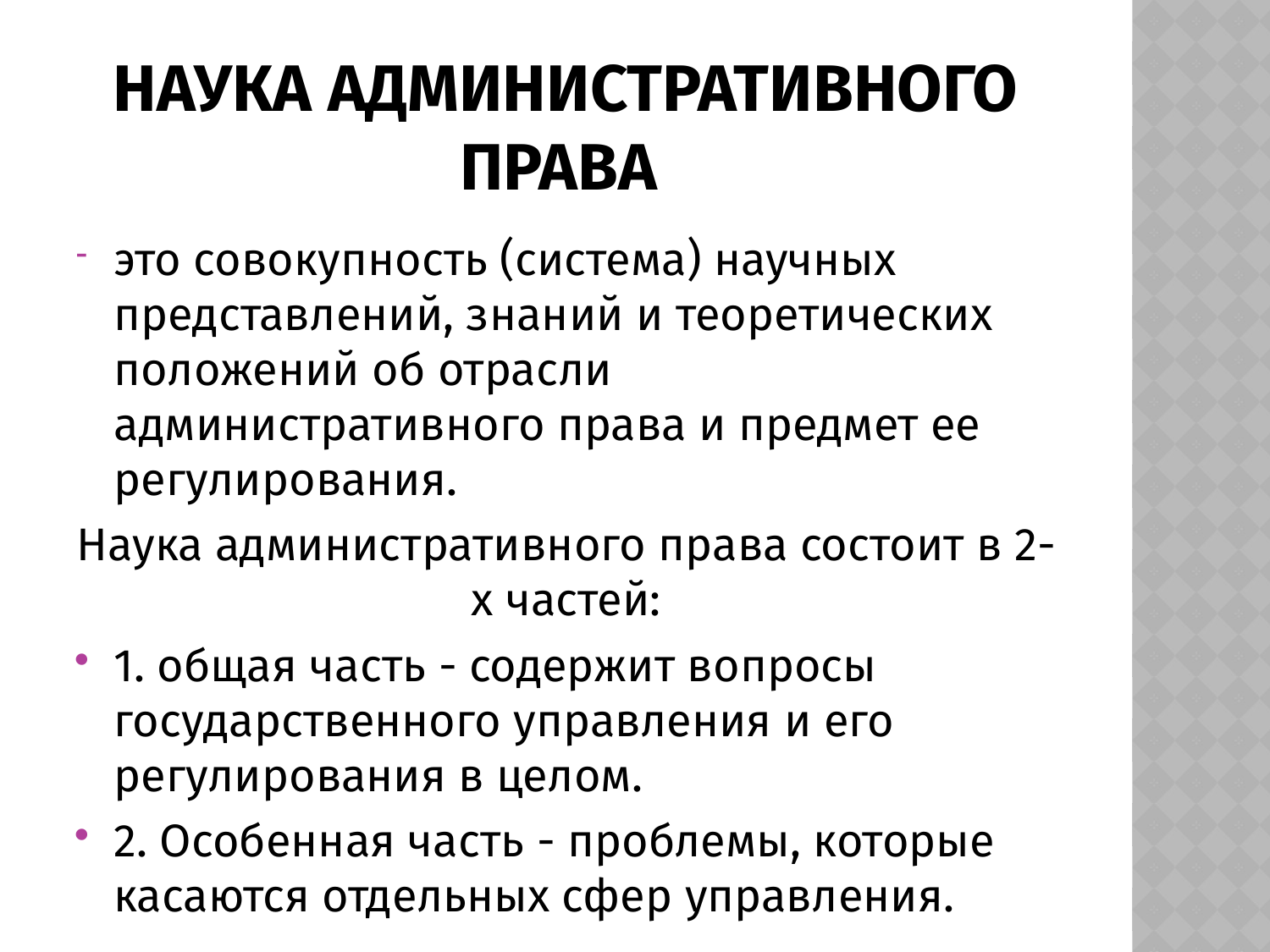

# Наука административного права
это совокупность (система) научных представлений, знаний и теоретических положений об отрасли административного права и предмет ее регулирования.
Наука административного права состоит в 2-х частей:
1. общая часть - содержит вопросы государственного управления и его регулирования в целом.
2. Особенная часть - проблемы, которые касаются отдельных сфер управления.